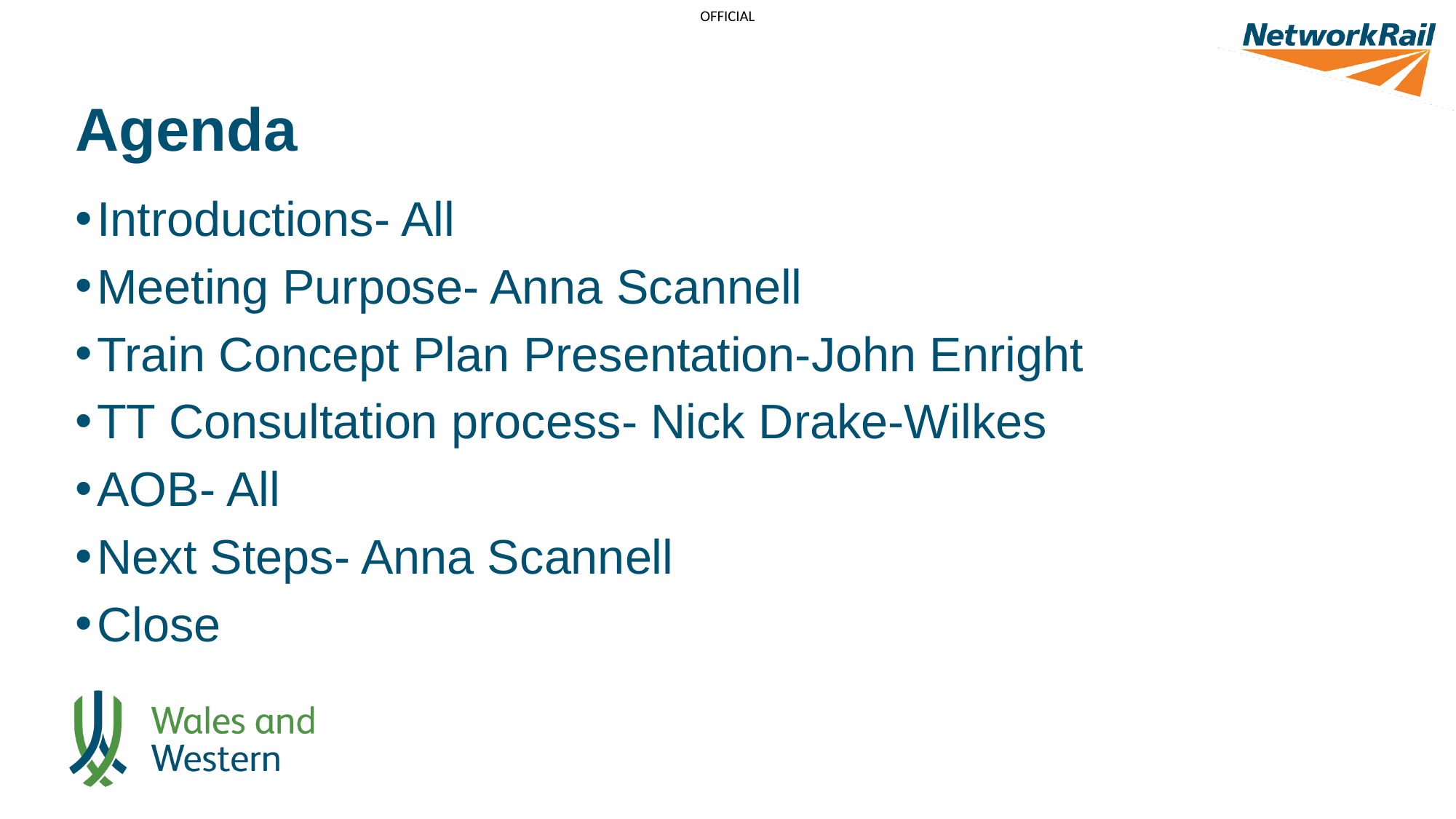

# Agenda
Introductions- All
Meeting Purpose- Anna Scannell
Train Concept Plan Presentation-John Enright
TT Consultation process- Nick Drake-Wilkes
AOB- All
Next Steps- Anna Scannell
Close